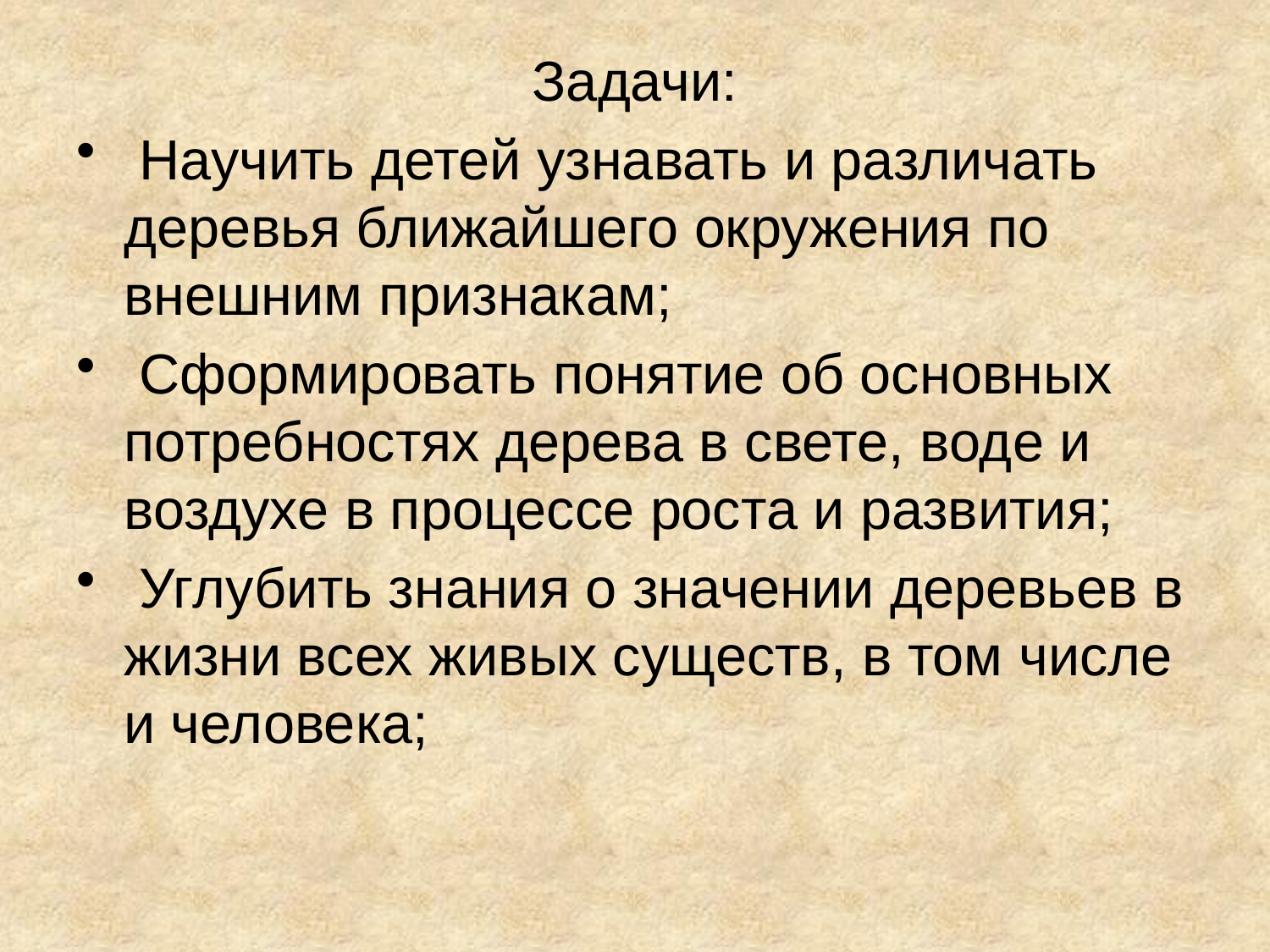

# Задачи:
 Научить детей узнавать и различать деревья ближайшего окружения по внешним признакам;
 Сформировать понятие об основных потребностях дерева в свете, воде и воздухе в процессе роста и развития;
 Углубить знания о значении деревьев в жизни всех живых существ, в том числе и человека;